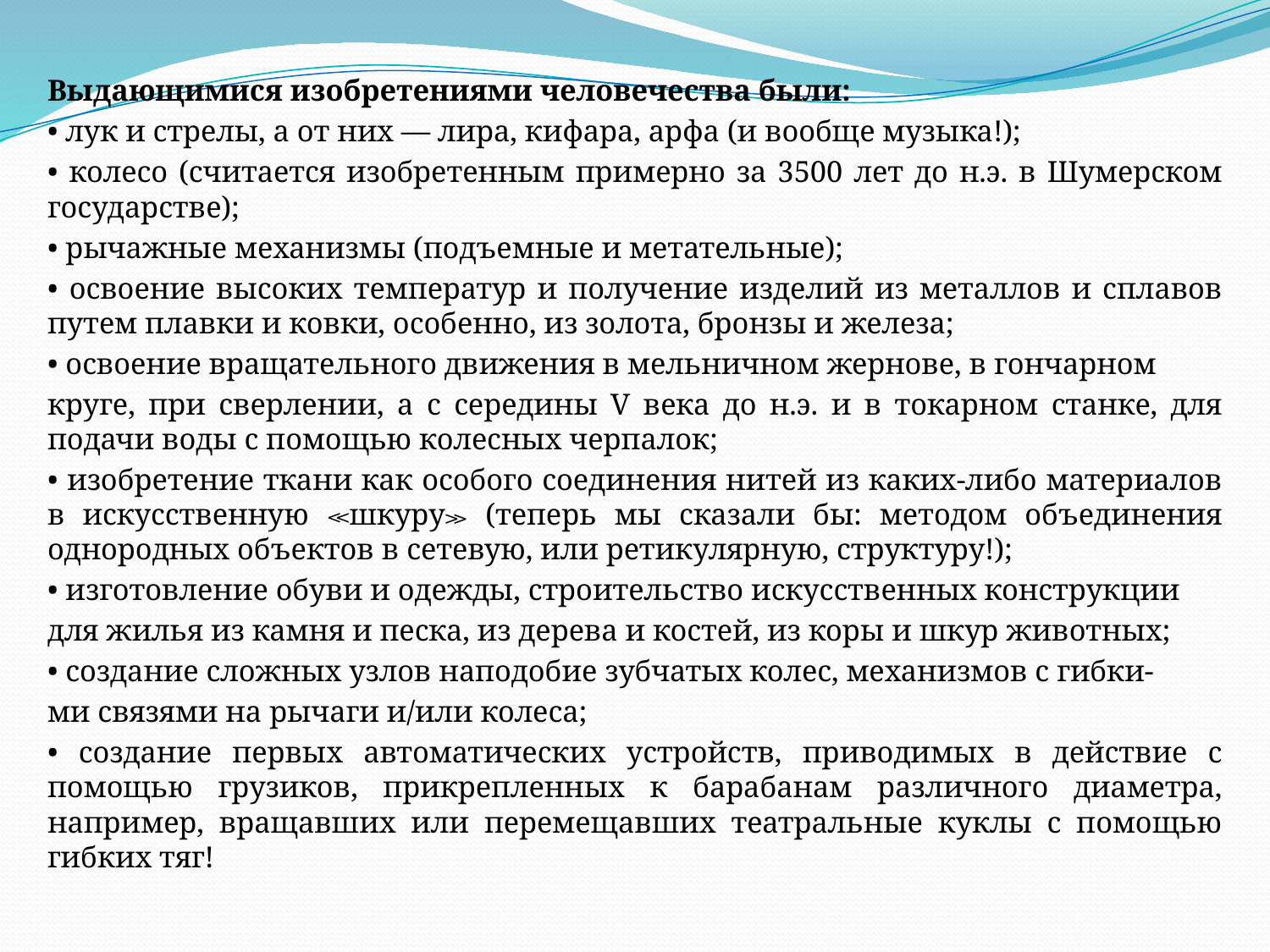

Выдающимися изобретениями человечества были:
• лук и стрелы, а от них — лира, кифара, арфа (и вообще музыка!);
• колесо (считается изобретенным примерно за 3500 лет до н.э. в Шумерском государстве);
• рычажные механизмы (подъемные и метательные);
• освоение высоких температур и получение изделий из металлов и сплавов путем плавки и ковки, особенно, из золота, бронзы и железа;
• освоение вращательного движения в мельничном жернове, в гончарном
круге, при сверлении, а с середины V века до н.э. и в токарном станке, для подачи воды с помощью колесных черпалок;
• изобретение ткани как особого соединения нитей из каких-либо материалов в искусственную ≪шкуру≫ (теперь мы сказали бы: методом объединения однородных объектов в сетевую, или ретикулярную, структуру!);
• изготовление обуви и одежды, строительство искусственных конструкции
для жилья из камня и песка, из дерева и костей, из коры и шкур животных;
• создание сложных узлов наподобие зубчатых колес, механизмов с гибки-
ми связями на рычаги и/или колеса;
• создание первых автоматических устройств, приводимых в действие с помощью грузиков, прикрепленных к барабанам различного диаметра, например, вращавших или перемещавших театральные куклы с помощью гибких тяг!